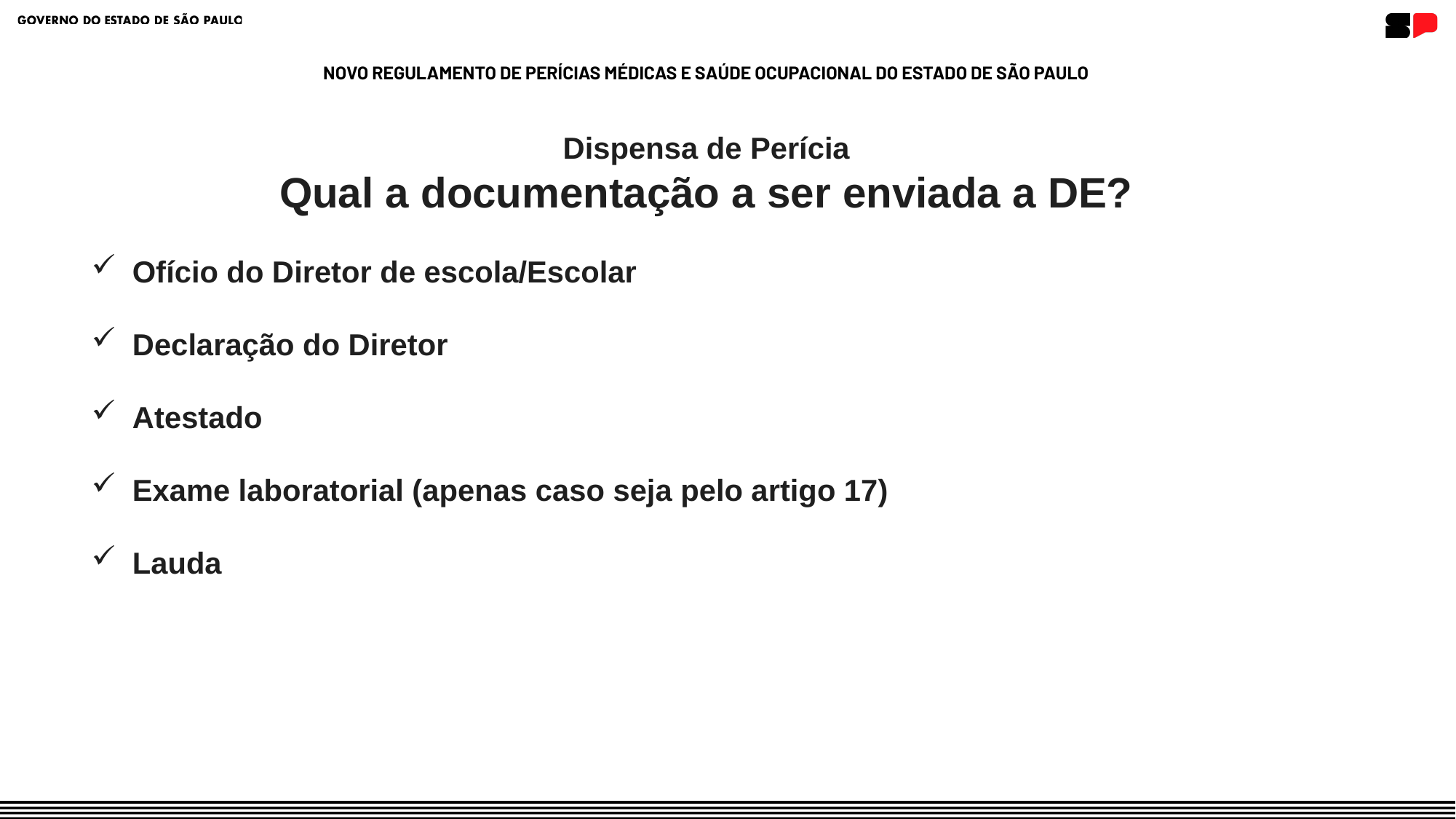

NOVO REGULAMENTO DE PERÍCIAS MÉDICAS E SAÚDE OCUPACIONAL DO ESTADO DE SÃO PAULO

Dispensa de Perícia
Qual a documentação a ser enviada a DE?

Ofício do Diretor de escola/Escolar

Declaração do Diretor

Atestado

Exame laboratorial (apenas caso seja pelo artigo 17)

Lauda